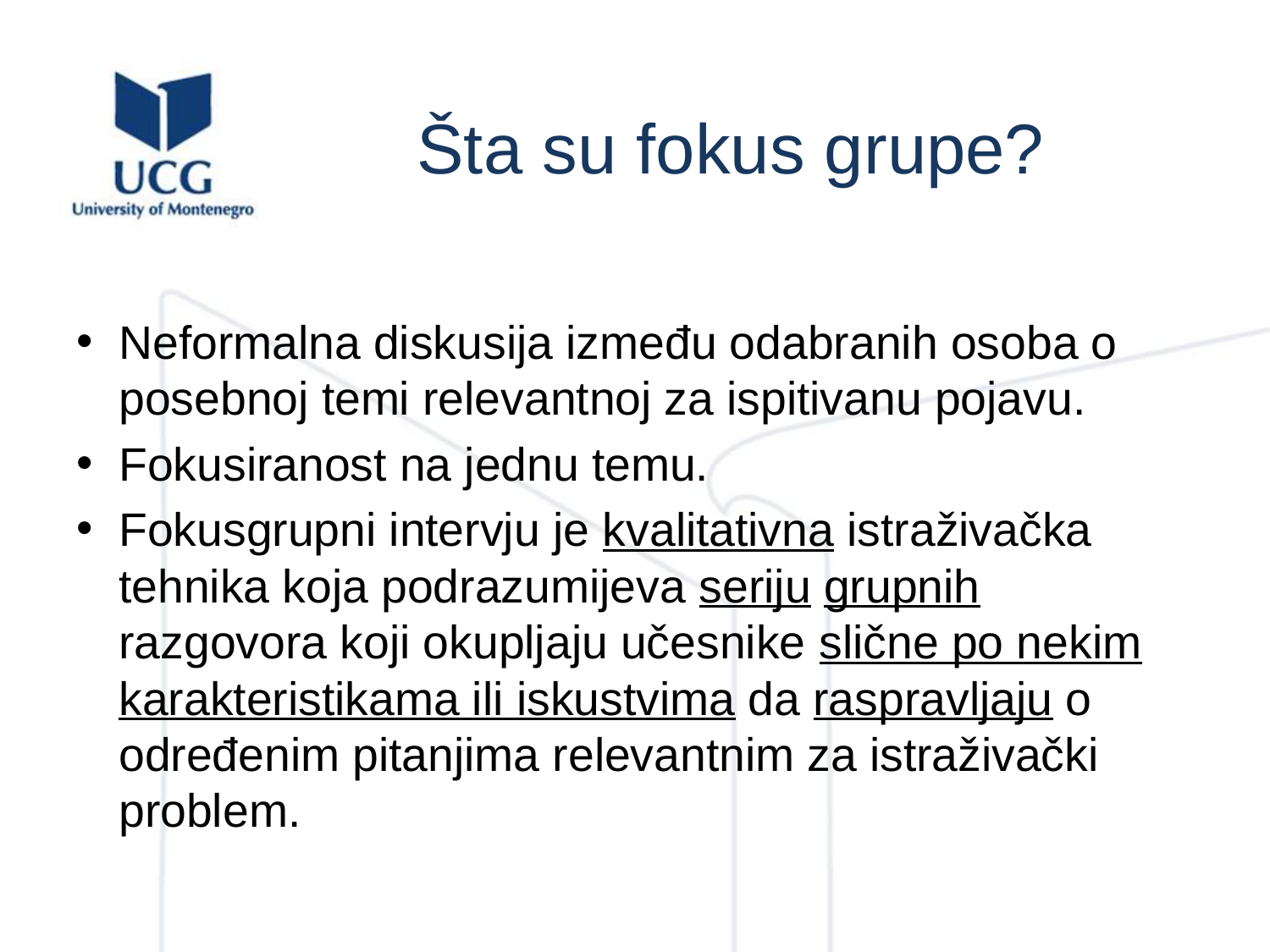

# Šta su fokus grupe?
Neformalna diskusija između odabranih osoba o posebnoj temi relevantnoj za ispitivanu pojavu.
Fokusiranost na jednu temu.
Fokusgrupni intervju je kvalitativna istraživačka tehnika koja podrazumijeva seriju grupnih razgovora koji okupljaju učesnike slične po nekim karakteristikama ili iskustvima da raspravljaju o određenim pitanjima relevantnim za istraživački problem.